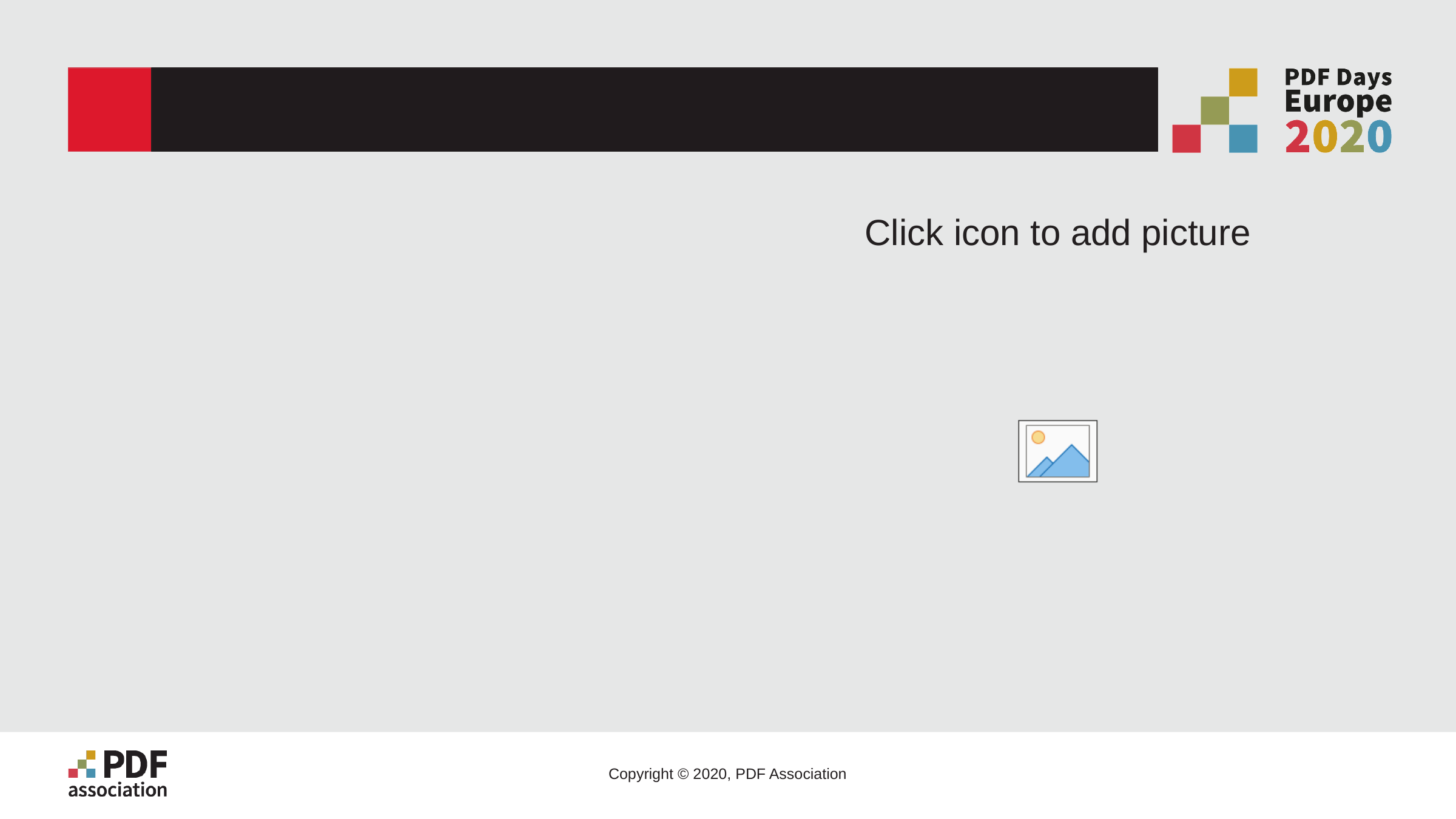

# Attaching glyph to one another

13
Copyright © 2020, PDF Association